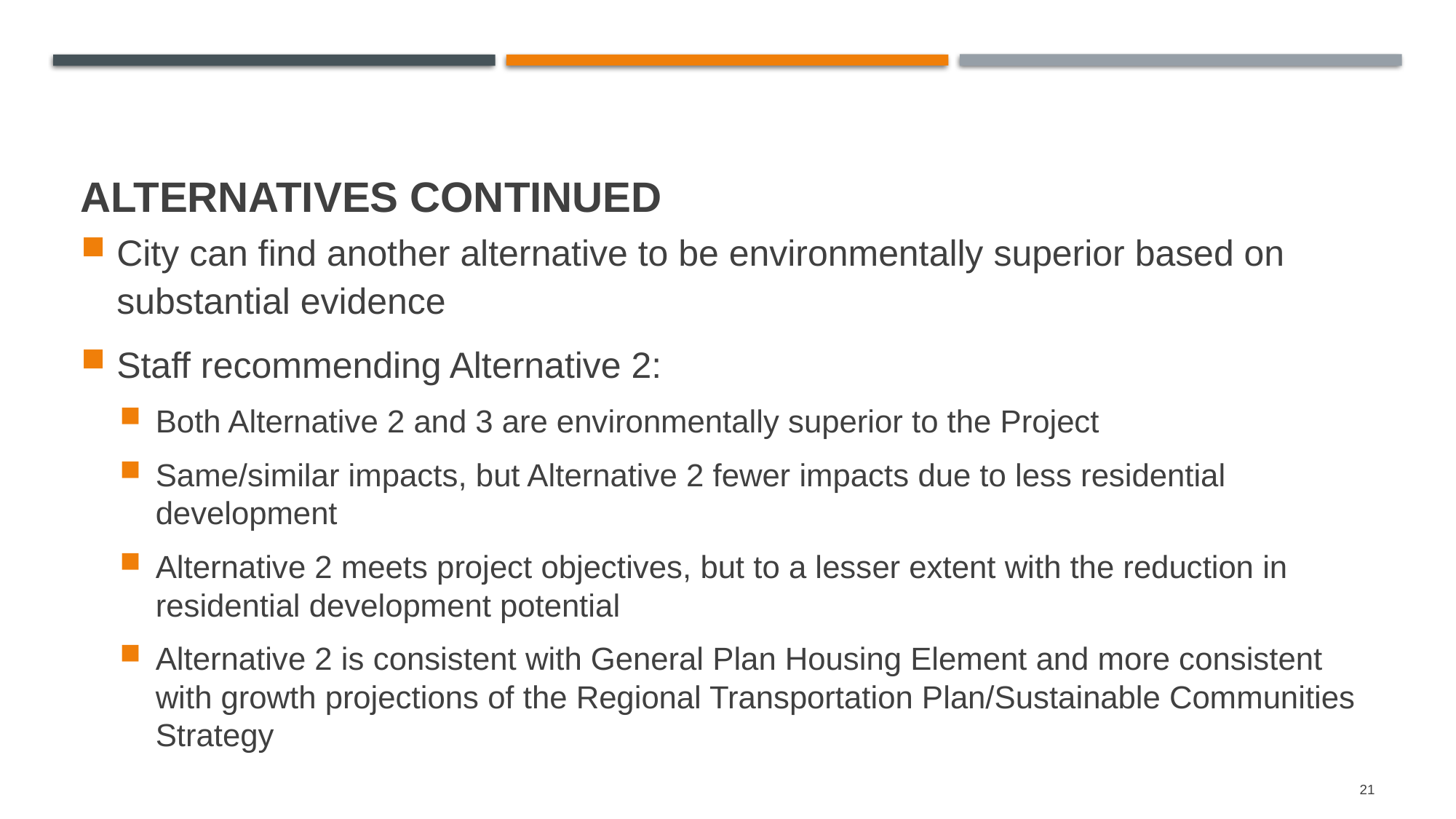

# Alternatives Continued
City can find another alternative to be environmentally superior based on substantial evidence
Staff recommending Alternative 2:
Both Alternative 2 and 3 are environmentally superior to the Project
Same/similar impacts, but Alternative 2 fewer impacts due to less residential development
Alternative 2 meets project objectives, but to a lesser extent with the reduction in residential development potential
Alternative 2 is consistent with General Plan Housing Element and more consistent with growth projections of the Regional Transportation Plan/Sustainable Communities Strategy

21